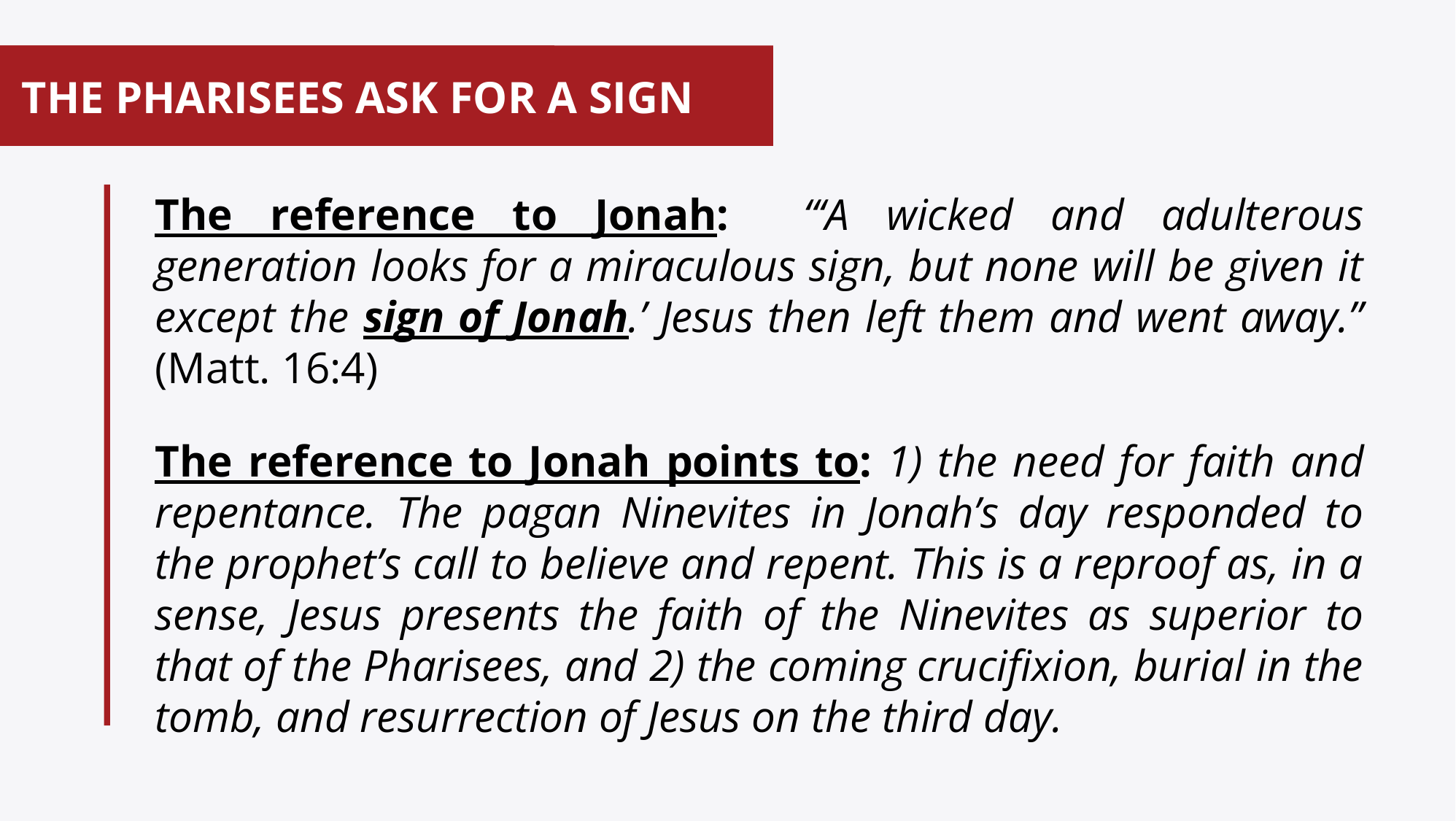

# THE PHARISEES ASK FOR A SIGN
The reference to Jonah:  “‘A wicked and adulterous generation looks for a miraculous sign, but none will be given it except the sign of Jonah.’ Jesus then left them and went away.” (Matt. 16:4)

The reference to Jonah points to: 1) the need for faith and repentance. The pagan Ninevites in Jonah’s day responded to the prophet’s call to believe and repent. This is a reproof as, in a sense, Jesus presents the faith of the Ninevites as superior to that of the Pharisees, and 2) the coming crucifixion, burial in the tomb, and resurrection of Jesus on the third day.